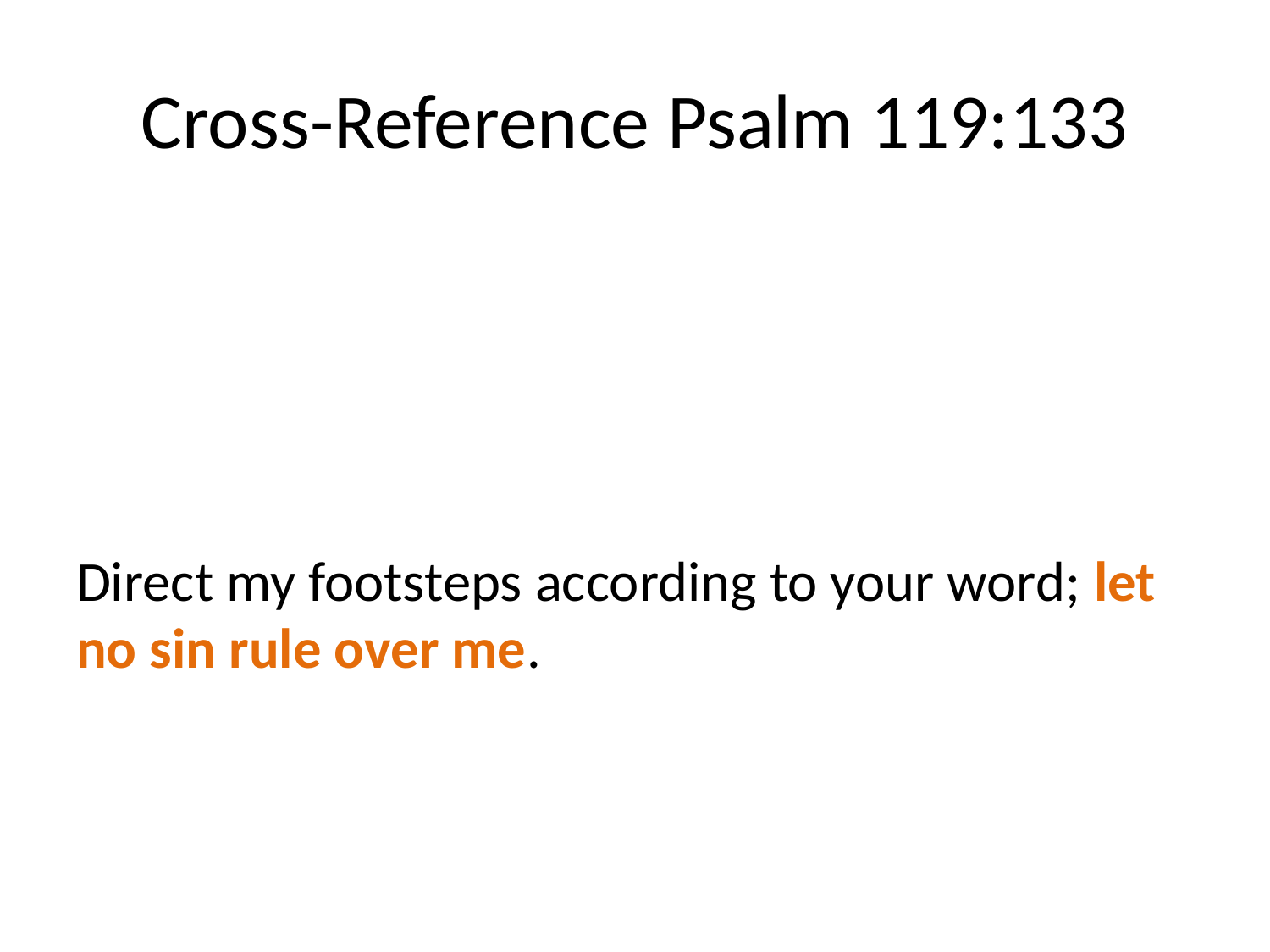

# Cross-Reference Psalm 119:133

Direct my footsteps according to your word; let no sin rule over me.